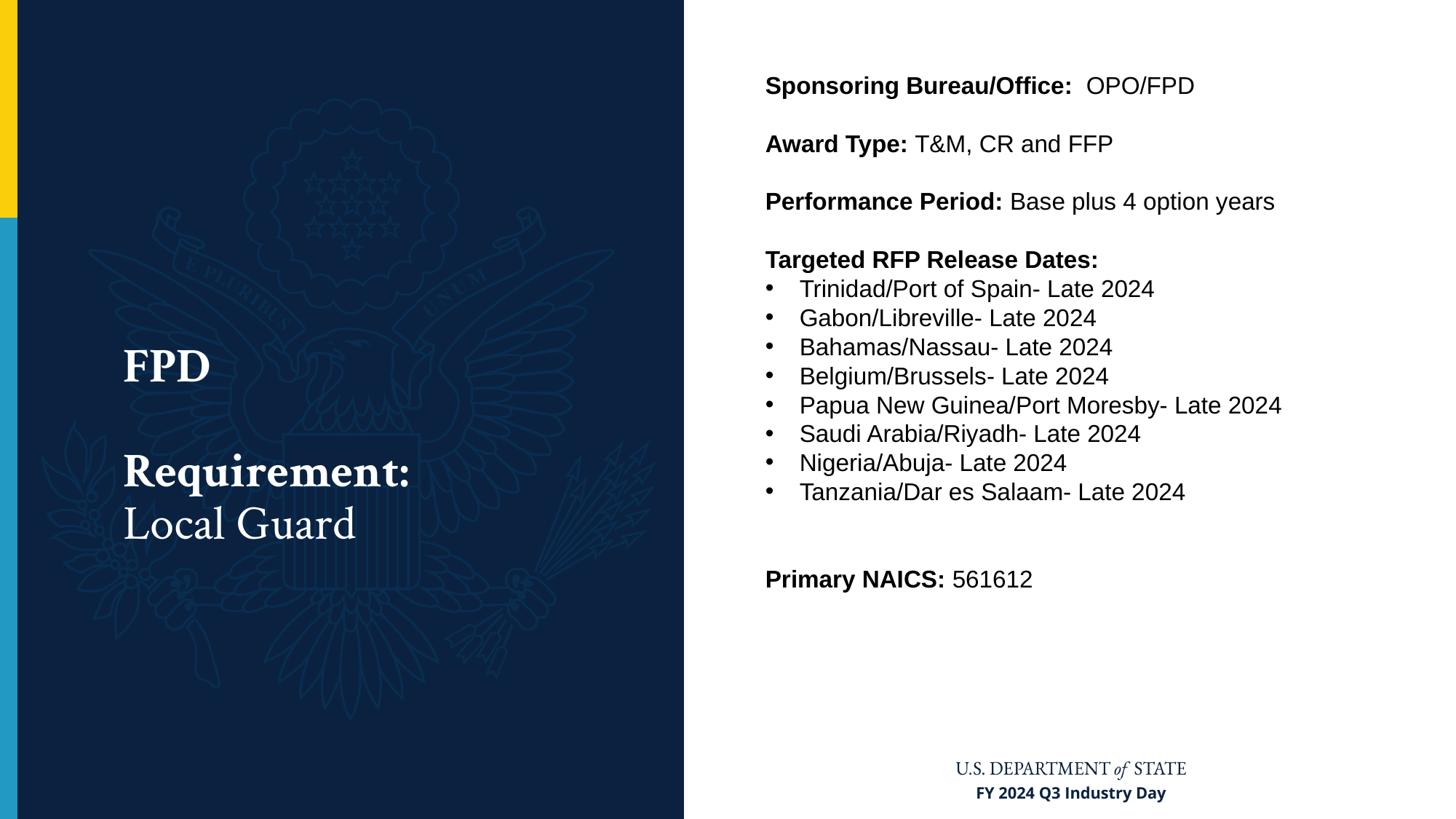

Sponsoring Bureau/Office:  OPO/FPD
Award Type: T&M, CR and FFP
Performance Period: Base plus 4 option years
Targeted RFP Release Dates:
Trinidad/Port of Spain- Late 2024
Gabon/Libreville- Late 2024
Bahamas/Nassau- Late 2024
Belgium/Brussels- Late 2024
Papua New Guinea/Port Moresby- Late 2024
Saudi Arabia/Riyadh- Late 2024
Nigeria/Abuja- Late 2024
Tanzania/Dar es Salaam- Late 2024

Primary NAICS: 561612

# FPD Requirement: Local Guard